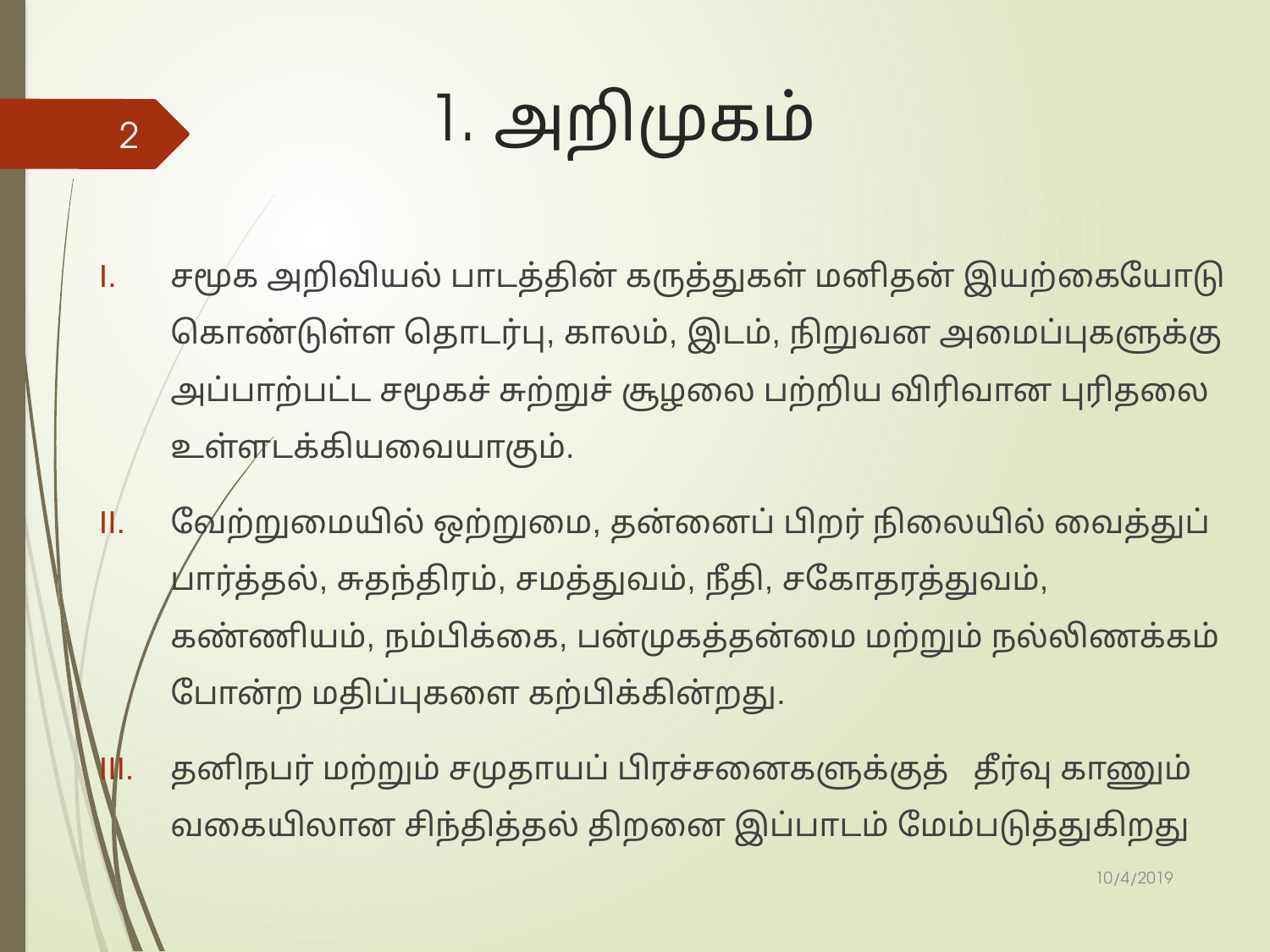

# 1. அறிமுகம்
2
சமூக அறிவியல் பாடத்தின் கருத்துகள் மனிதன் இயற்கையோடு கொண்டுள்ள தொடர்பு, காலம், இடம், நிறுவன அமைப்புகளுக்கு அப்பாற்பட்ட சமூகச் சுற்றுச் சூழலை பற்றிய விரிவான புரிதலை உள்ளடக்கியவையாகும்.
வேற்றுமையில் ஒற்றுமை, தன்னைப் பிறர் நிலையில் வைத்துப் பார்த்தல், சுதந்திரம், சமத்துவம், நீதி, சகோதரத்துவம், கண்ணியம், நம்பிக்கை, பன்முகத்தன்மை மற்றும் நல்லிணக்கம் போன்ற மதிப்புகளை கற்பிக்கின்றது.
தனிநபர் மற்றும் சமுதாயப் பிரச்சனைகளுக்குத்   தீர்வு காணும் வகையிலான சிந்தித்தல் திறனை இப்பாடம் மேம்படுத்துகிறது
10/4/2019